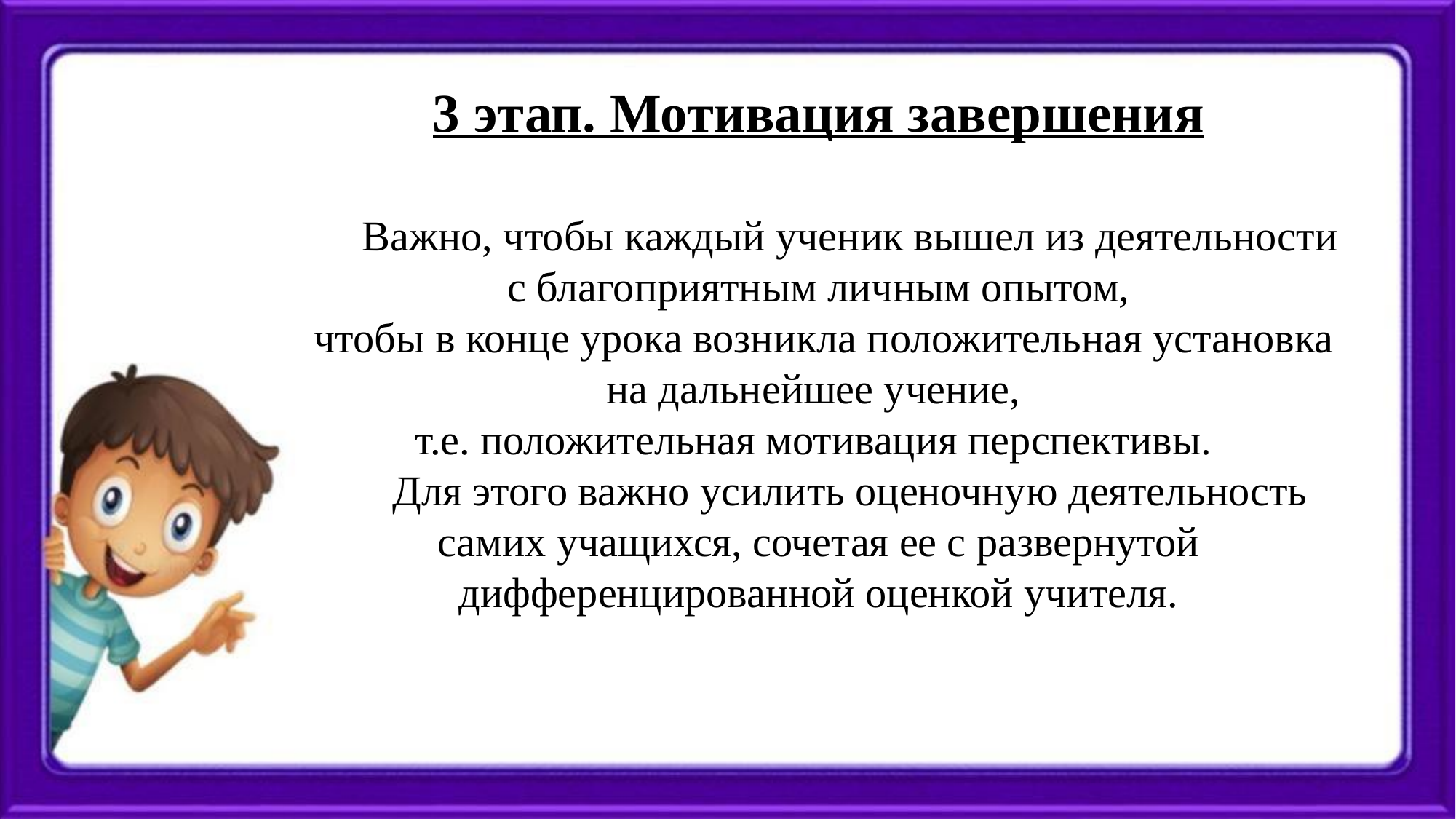

3 этап. Мотивация завершения

      Важно, чтобы каждый ученик вышел из деятельности с благоприятным личным опытом,
 чтобы в конце урока возникла положительная установка на дальнейшее учение,
т.е. положительная мотивация перспективы.
      Для этого важно усилить оценочную деятельность самих учащихся, сочетая ее с развернутой дифференцированной оценкой учителя.